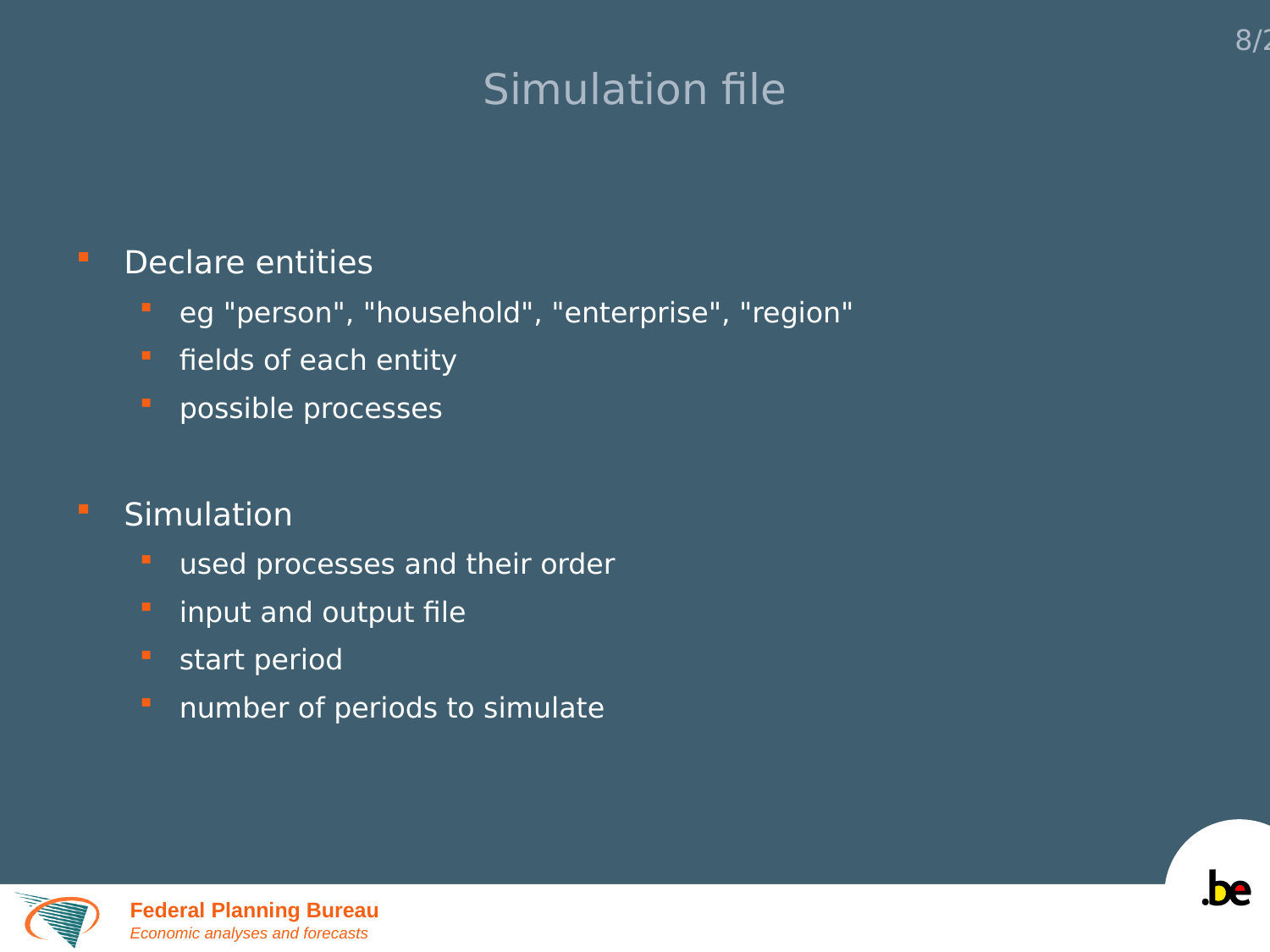

# Simulation file
Declare entities
eg "person", "household", "enterprise", "region"
fields of each entity
possible processes

Simulation
used processes and their order
input and output file
start period
number of periods to simulate